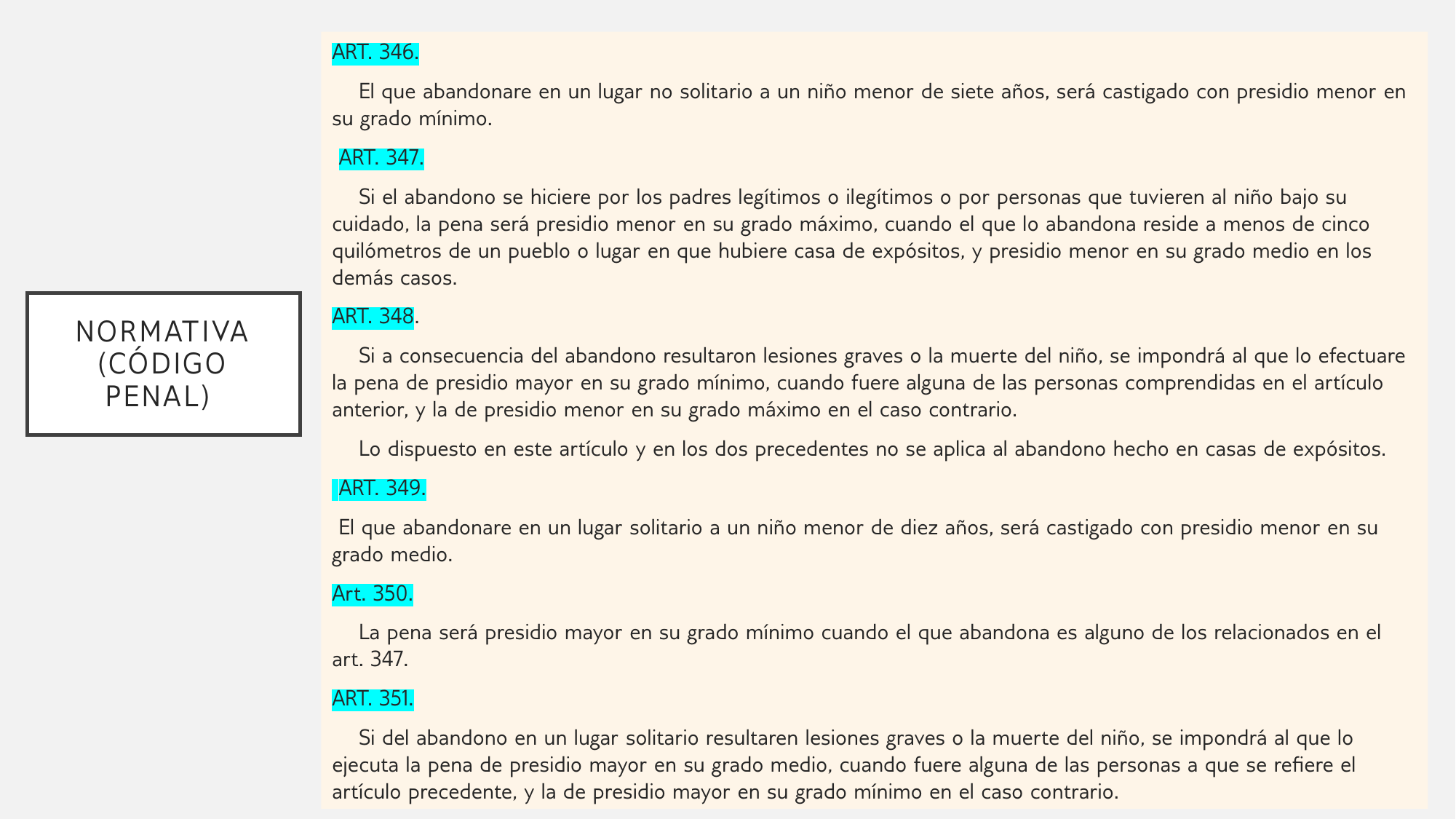

ART. 346.
    El que abandonare en un lugar no solitario a un niño menor de siete años, será castigado con presidio menor en su grado mínimo.
 ART. 347.
    Si el abandono se hiciere por los padres legítimos o ilegítimos o por personas que tuvieren al niño bajo su cuidado, la pena será presidio menor en su grado máximo, cuando el que lo abandona reside a menos de cinco quilómetros de un pueblo o lugar en que hubiere casa de expósitos, y presidio menor en su grado medio en los demás casos.
ART. 348.
    Si a consecuencia del abandono resultaron lesiones graves o la muerte del niño, se impondrá al que lo efectuare la pena de presidio mayor en su grado mínimo, cuando fuere alguna de las personas comprendidas en el artículo anterior, y la de presidio menor en su grado máximo en el caso contrario.
    Lo dispuesto en este artículo y en los dos precedentes no se aplica al abandono hecho en casas de expósitos.
 ART. 349.
 El que abandonare en un lugar solitario a un niño menor de diez años, será castigado con presidio menor en su grado medio.
Art. 350.
    La pena será presidio mayor en su grado mínimo cuando el que abandona es alguno de los relacionados en el art. 347.
ART. 351.
    Si del abandono en un lugar solitario resultaren lesiones graves o la muerte del niño, se impondrá al que lo ejecuta la pena de presidio mayor en su grado medio, cuando fuere alguna de las personas a que se refiere el artículo precedente, y la de presidio mayor en su grado mínimo en el caso contrario.
# Normativa (CÓDIGO PENAL)